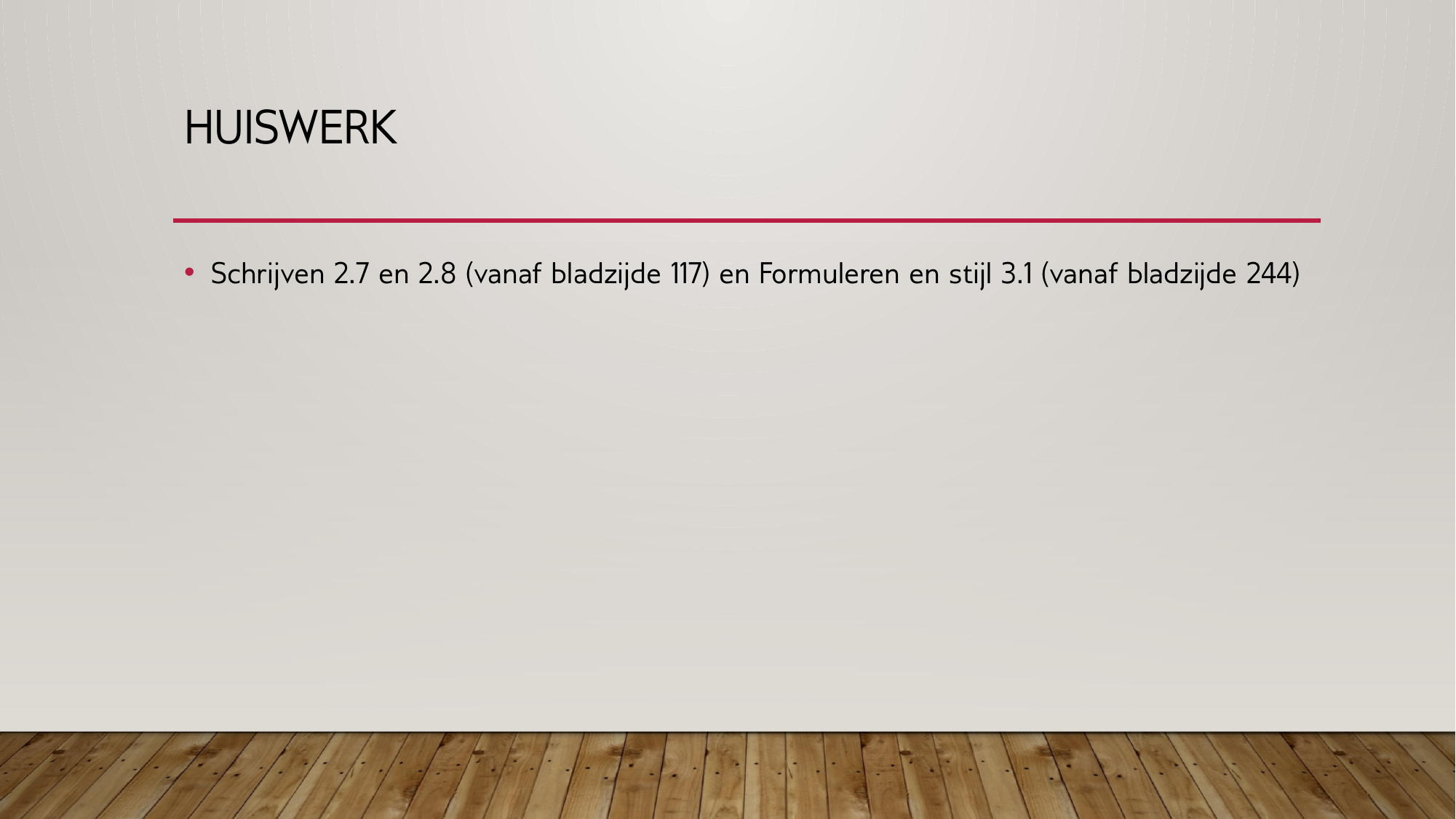

# Huiswerk
Schrijven 2.7 en 2.8 (vanaf bladzijde 117) en Formuleren en stijl 3.1 (vanaf bladzijde 244)